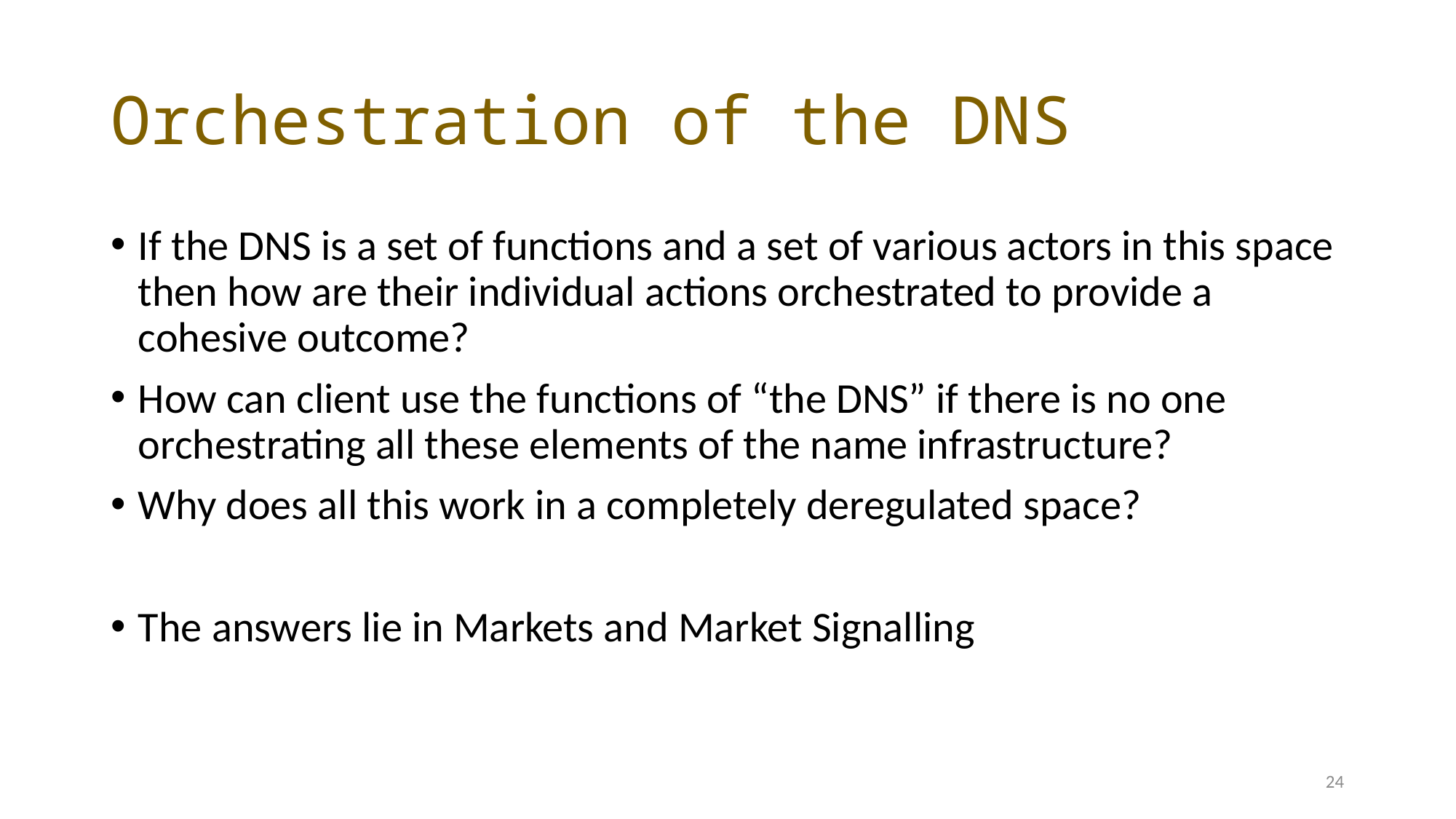

# Orchestration of the DNS
If the DNS is a set of functions and a set of various actors in this space then how are their individual actions orchestrated to provide a cohesive outcome?
How can client use the functions of “the DNS” if there is no one orchestrating all these elements of the name infrastructure?
Why does all this work in a completely deregulated space?

The answers lie in Markets and Market Signalling
24